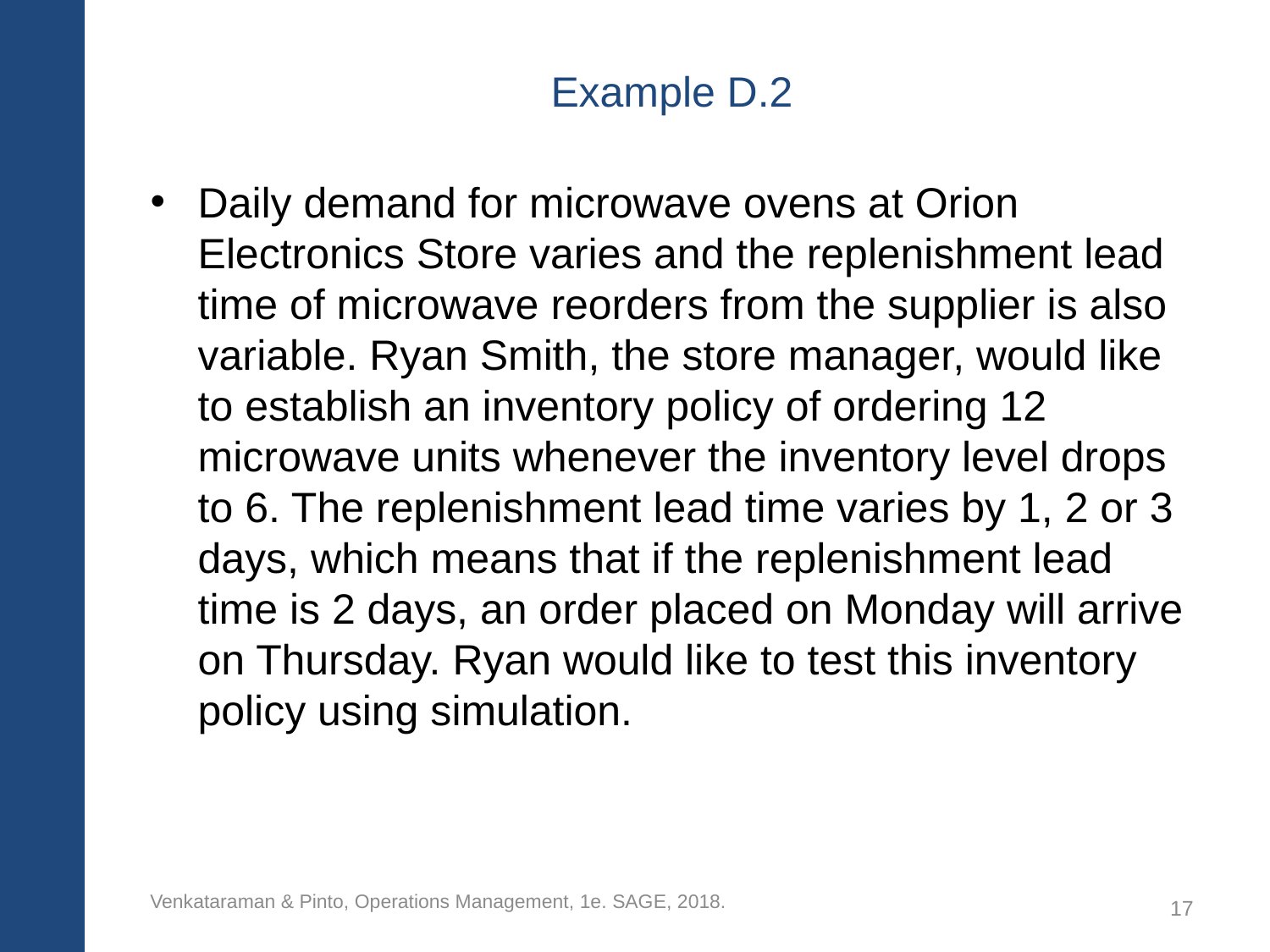

# Example D.2
Daily demand for microwave ovens at Orion Electronics Store varies and the replenishment lead time of microwave reorders from the supplier is also variable. Ryan Smith, the store manager, would like to establish an inventory policy of ordering 12 microwave units whenever the inventory level drops to 6. The replenishment lead time varies by 1, 2 or 3 days, which means that if the replenishment lead time is 2 days, an order placed on Monday will arrive on Thursday. Ryan would like to test this inventory policy using simulation.
Venkataraman & Pinto, Operations Management, 1e. SAGE, 2018.
17